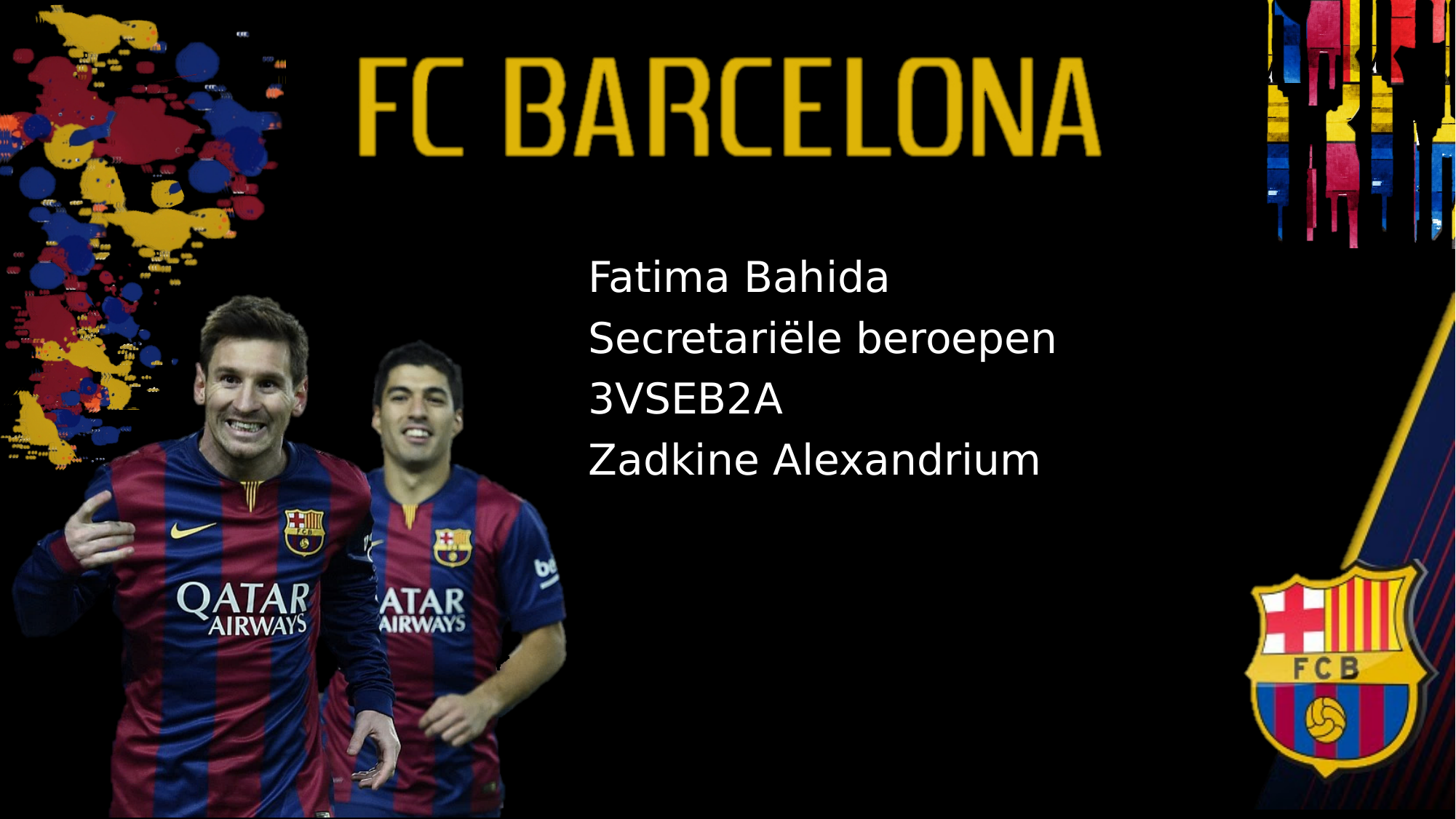

Fatima Bahida
Secretariële beroepen
3VSEB2A
Zadkine Alexandrium